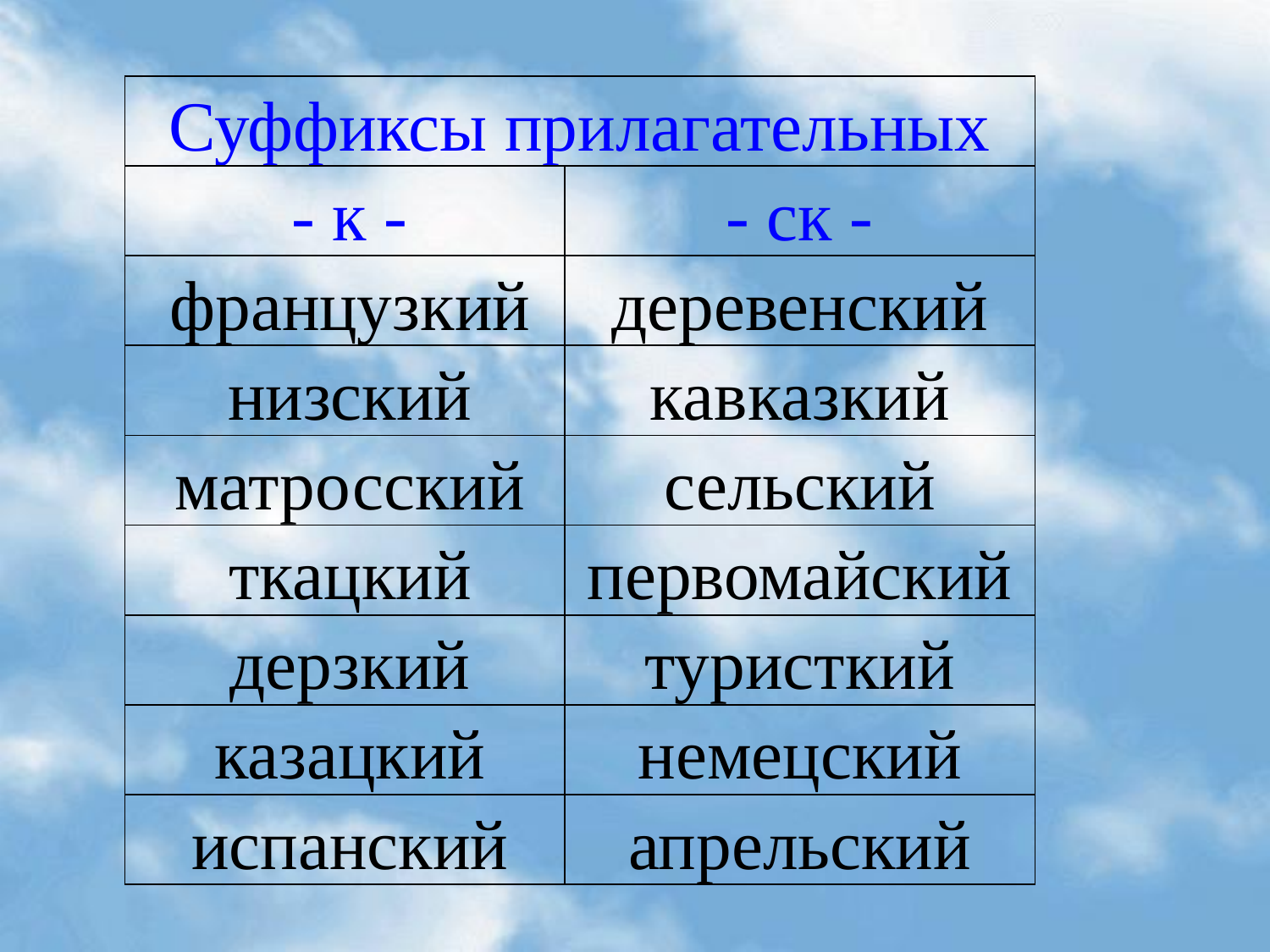

| Суффиксы прилагательных |  |
| --- | --- |
| - к - | - ск - |
| французкий | деревенский |
| низский | кавказкий |
| матросский | сельский |
| ткацкий | первомайский |
| дерзкий | туристкий |
| казацкий | немецский |
| испанский | апрельский |